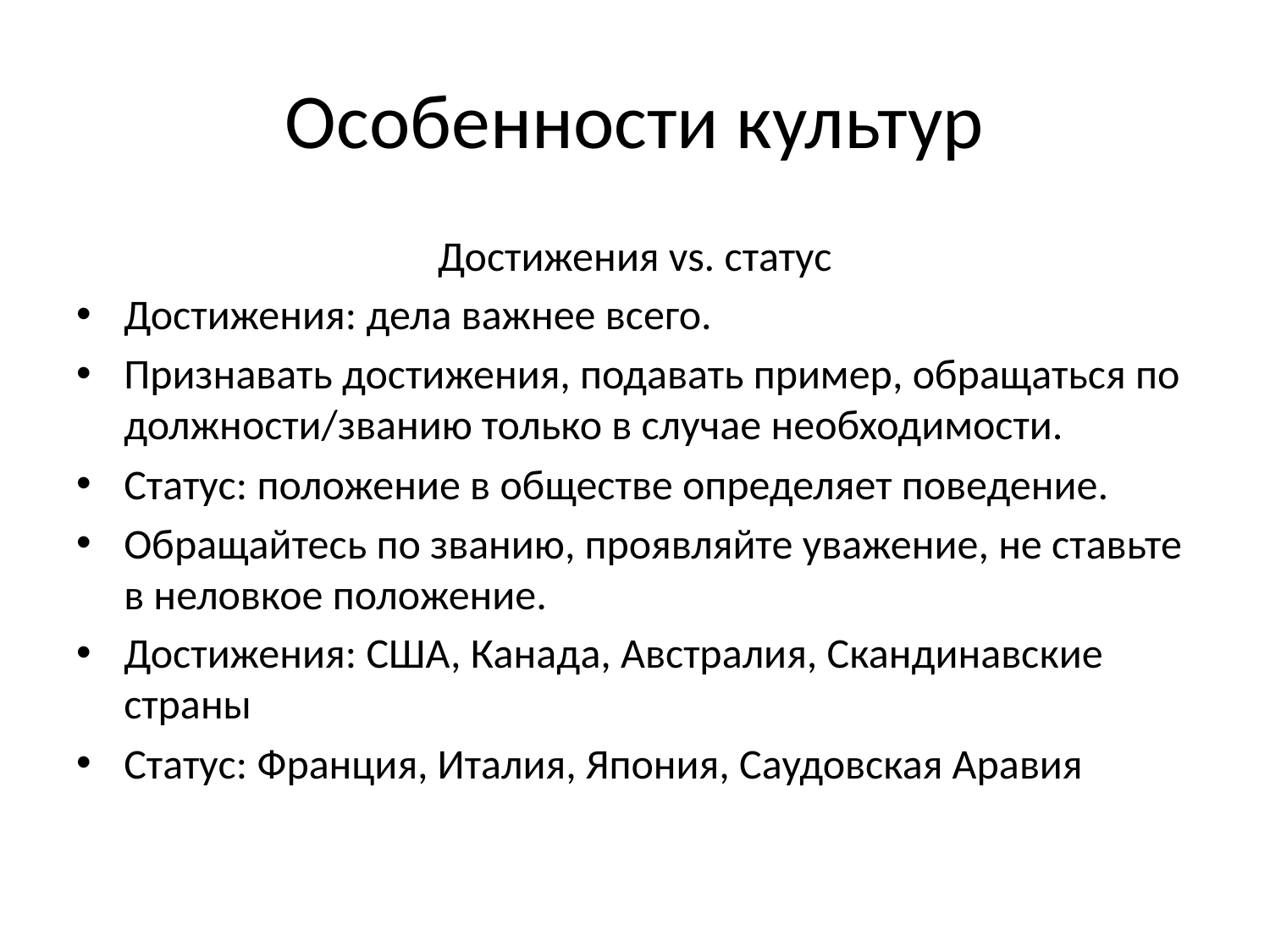

# Особенности культур
Достижения vs. статус
Достижения: дела важнее всего.
Признавать достижения, подавать пример, обращаться по должности/званию только в случае необходимости.
Статус: положение в обществе определяет поведение.
Обращайтесь по званию, проявляйте уважение, не ставьте в неловкое положение.
Достижения: США, Канада, Австралия, Скандинавские страны
Статус: Франция, Италия, Япония, Саудовская Аравия